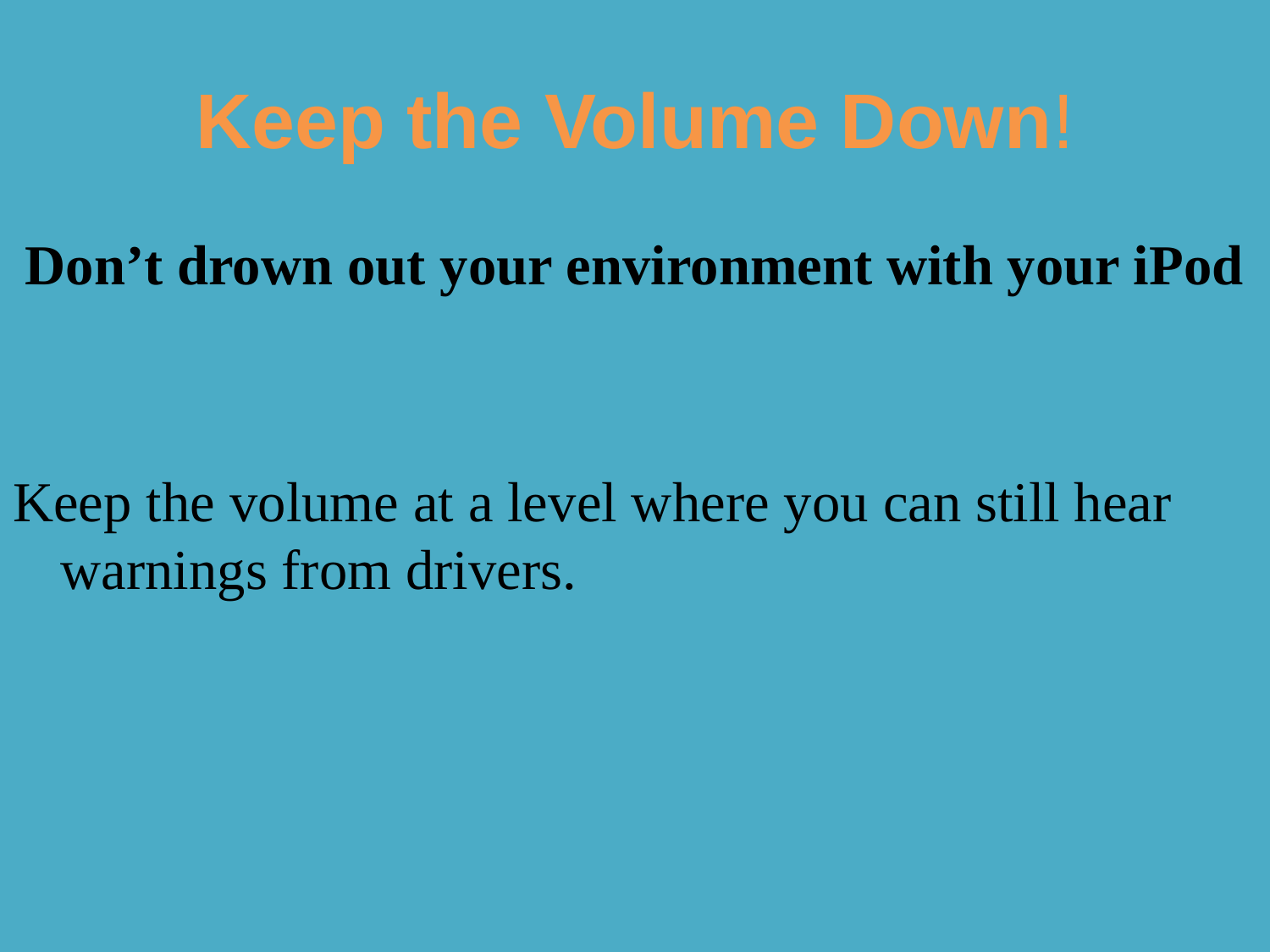

# Keep the Volume Down!
Don’t drown out your environment with your iPod

Keep the volume at a level where you can still hear warnings from drivers.